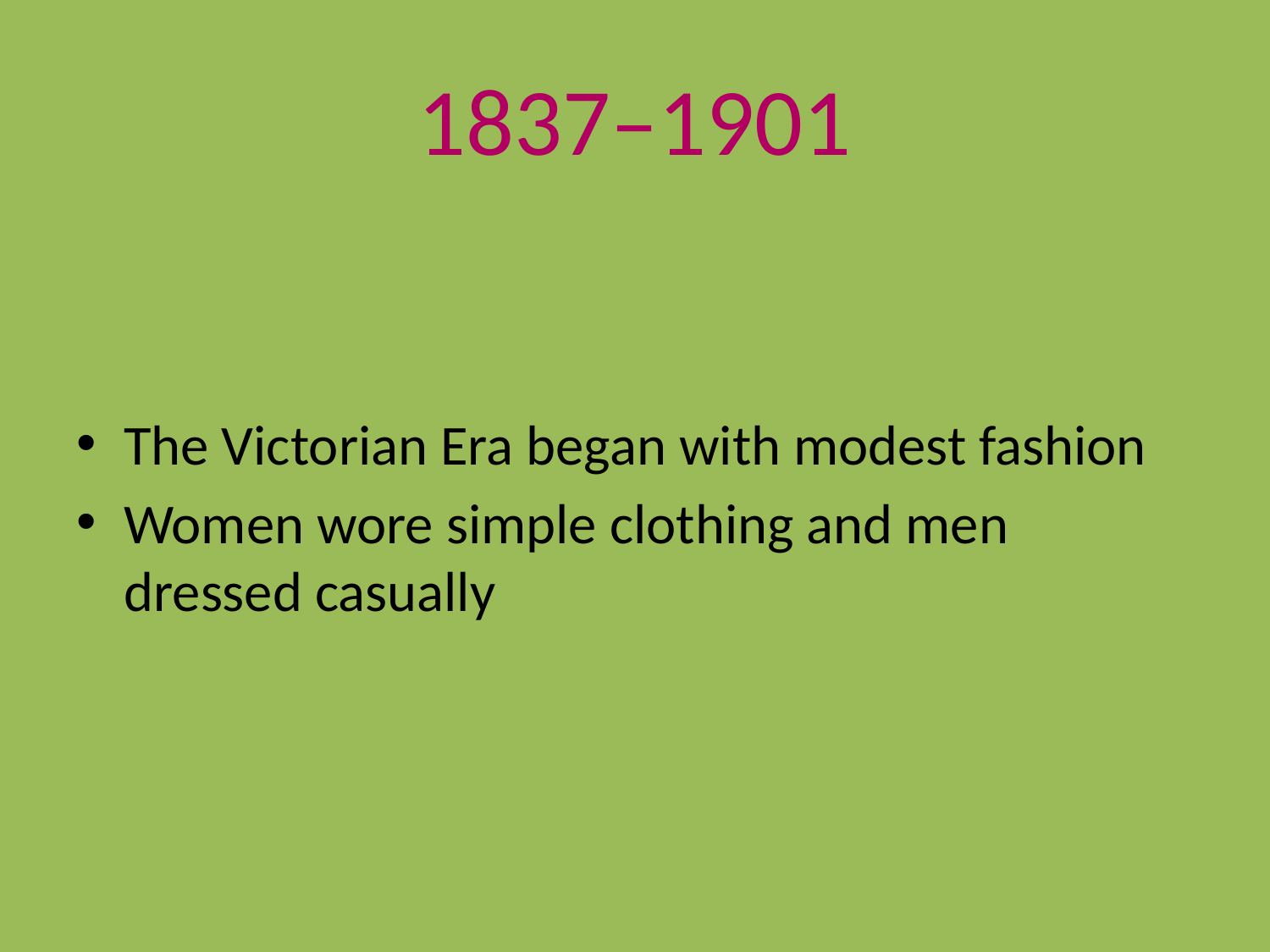

# 1837–1901
The Victorian Era began with modest fashion
Women wore simple clothing and men dressed casually